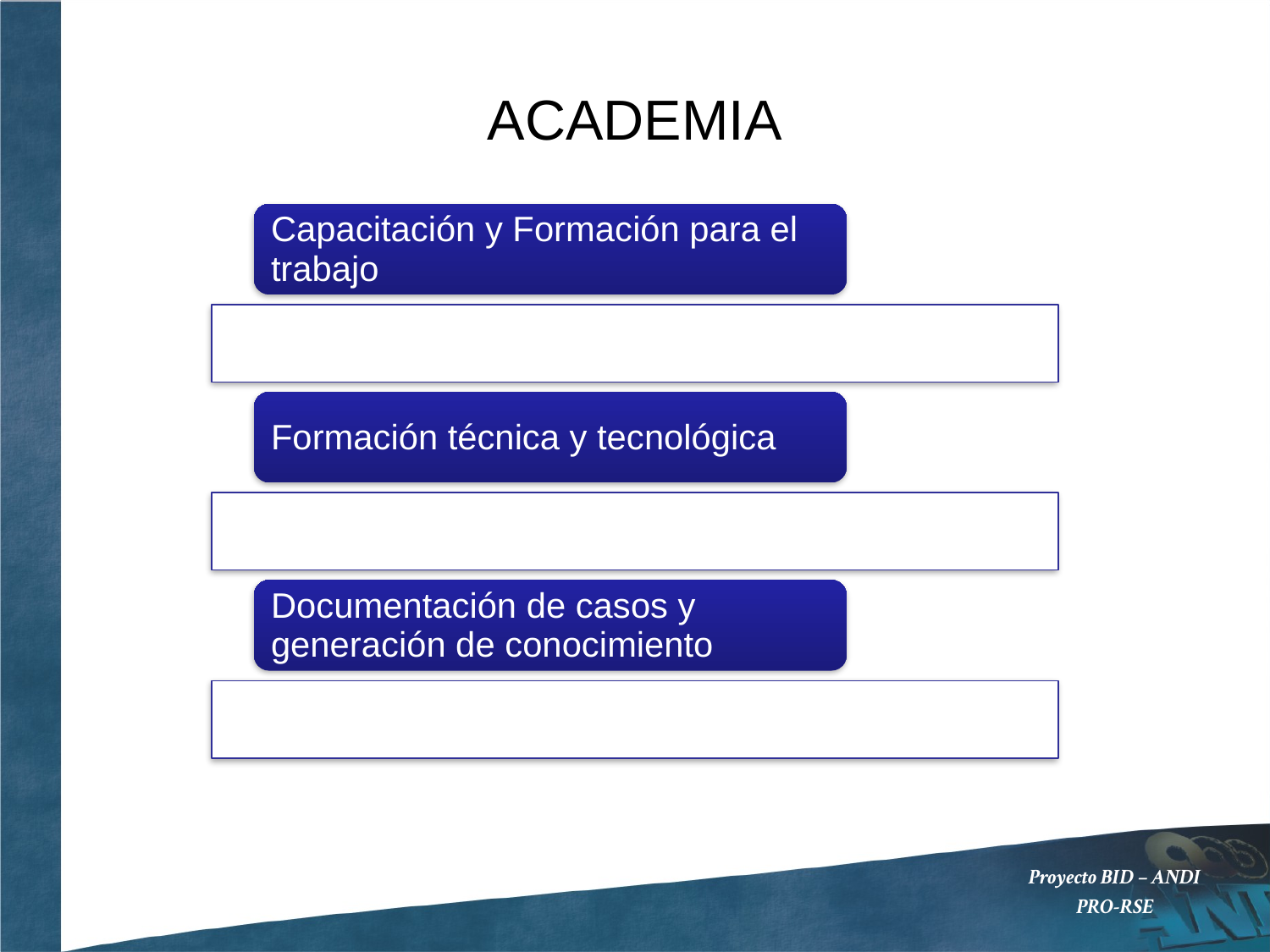

# ACADEMIA
Capacitación y Formación para el trabajo
Formación técnica y tecnológica
Documentación de casos y generación de conocimiento
Proyecto BID – ANDI
PRO-RSE